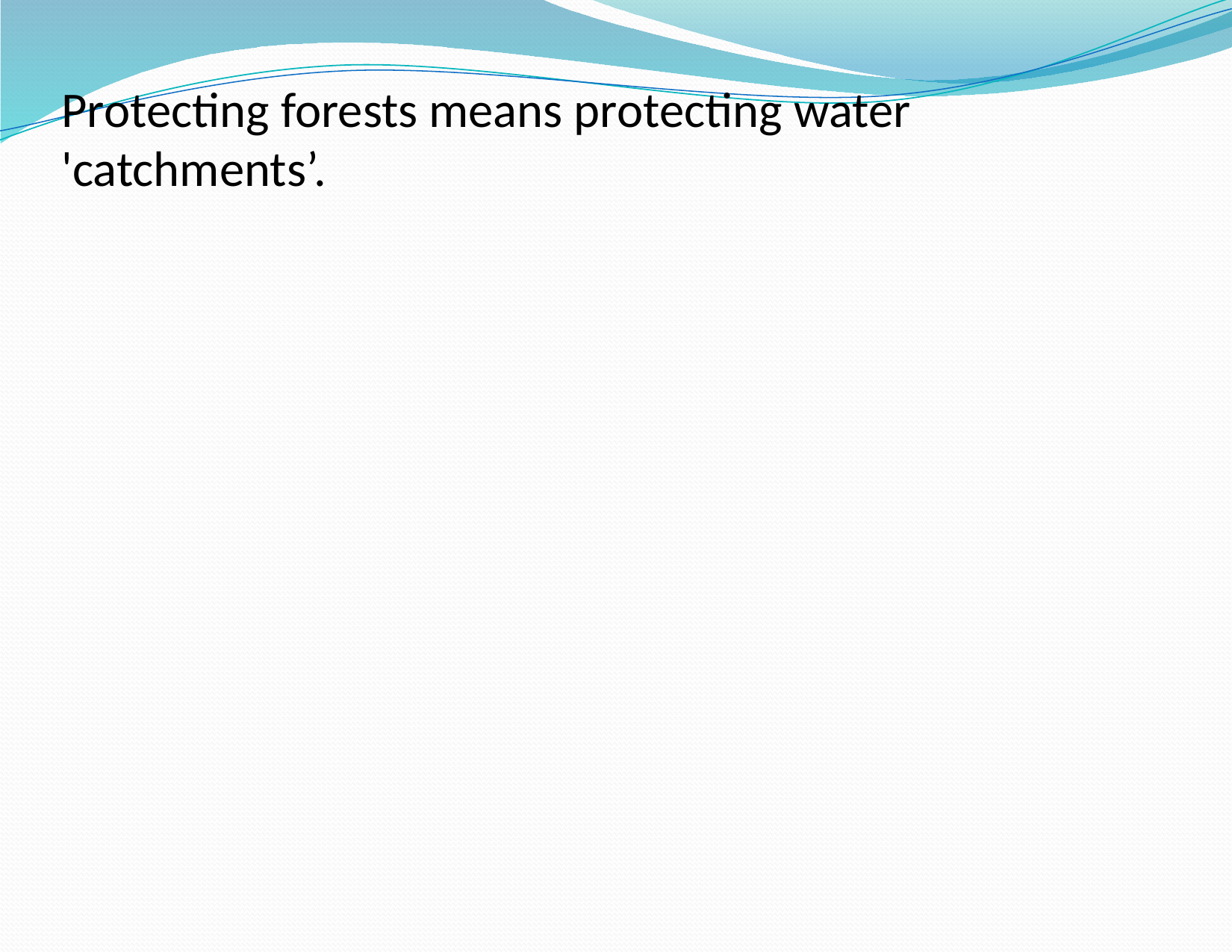

# Protecting forests means protecting water  'catchments’.